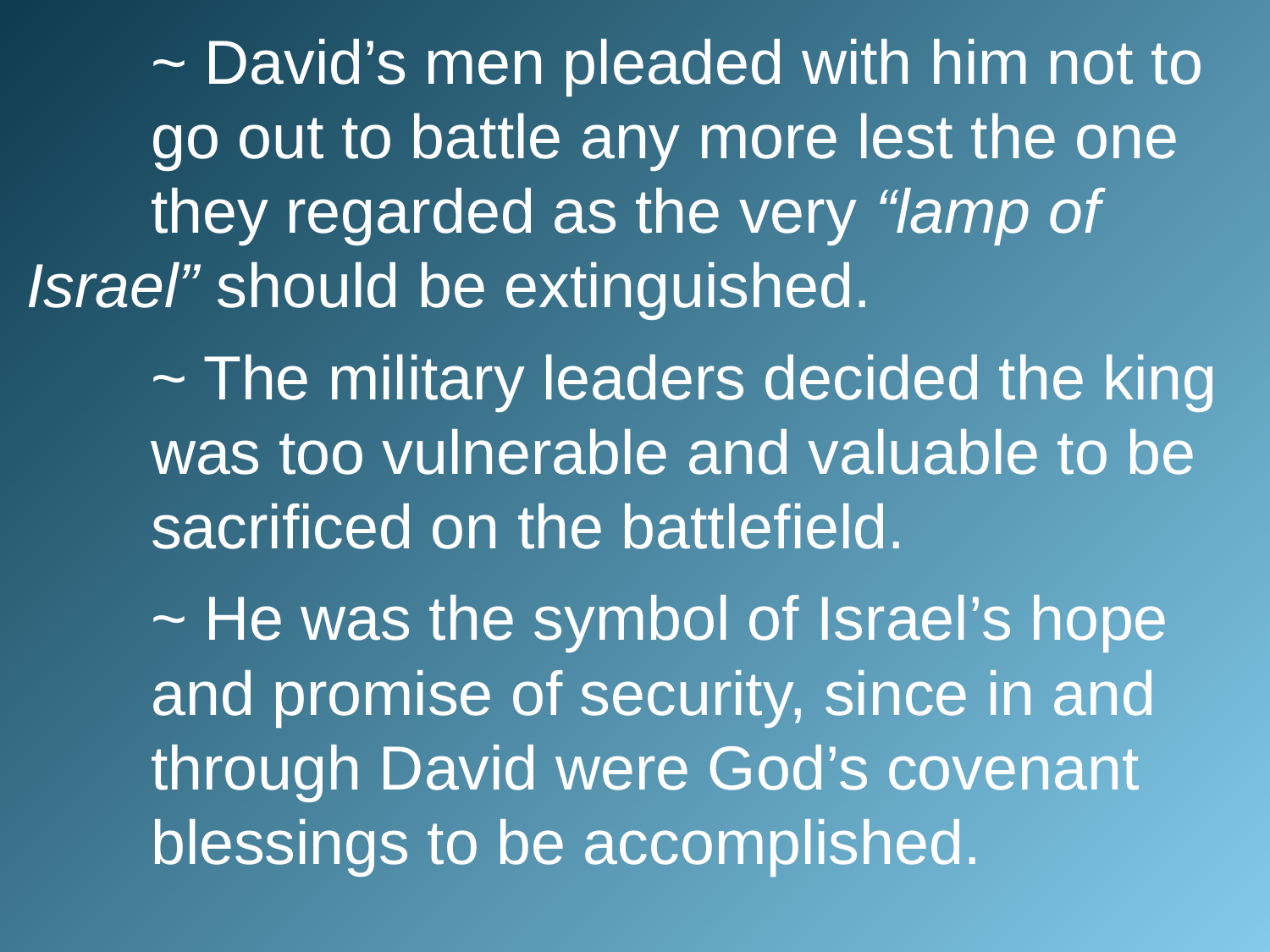

~ David’s men pleaded with him not to 					go out to battle any more lest the one 					they regarded as the very “lamp of 						Israel” should be extinguished.
		~ The military leaders decided the king 					was too vulnerable and valuable to be 					sacrificed on the battlefield.
		~ He was the symbol of Israel’s hope 						and promise of security, since in and 					through David were God’s covenant 					blessings to be accomplished.